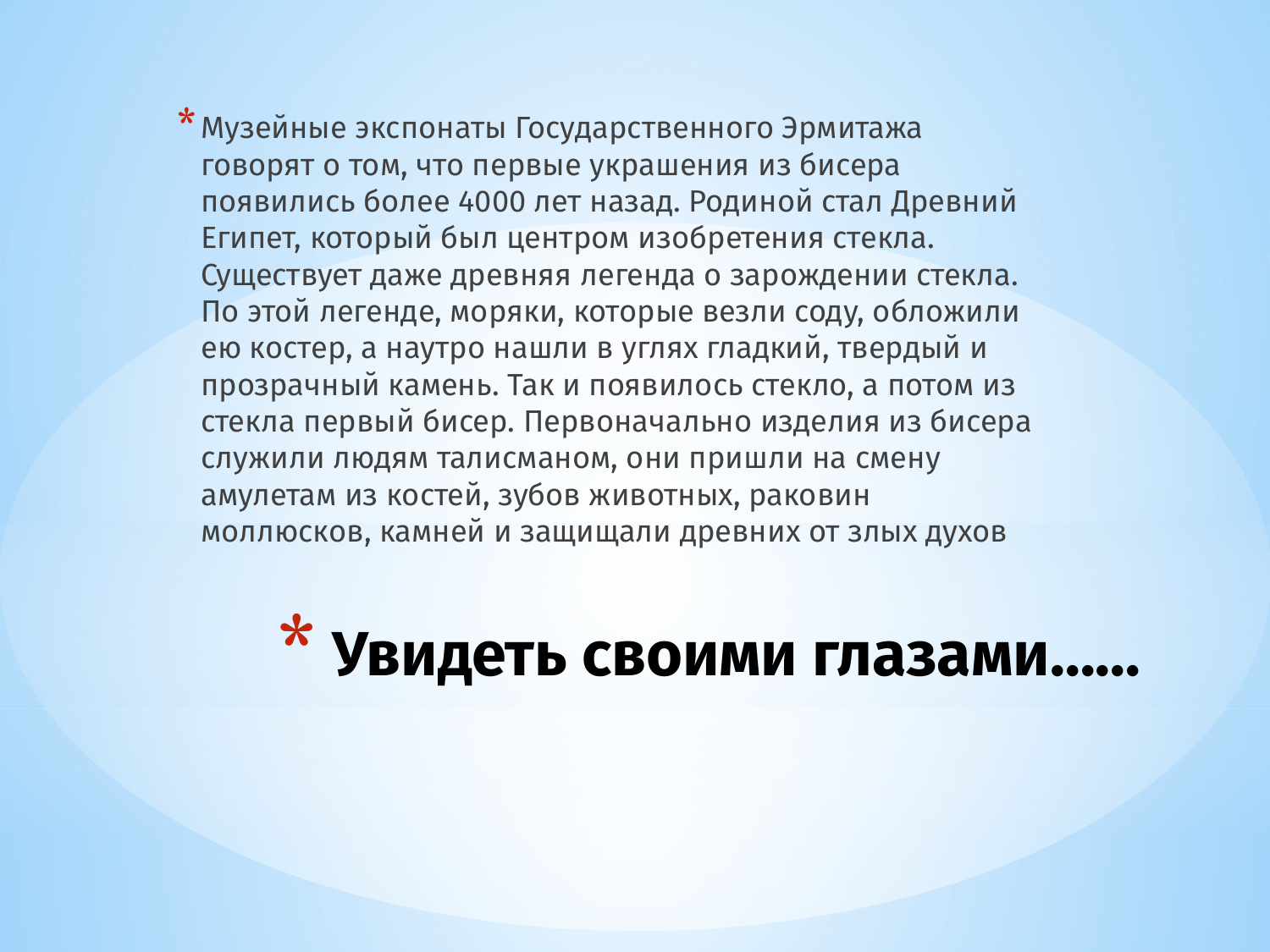

Музейные экспонаты Государственного Эрмитажа говорят о том, что первые украшения из бисера появились более 4000 лет назад. Родиной стал Древний Египет, который был центром изобретения стекла. Существует даже древняя легенда о зарождении стекла. По этой легенде, моряки, которые везли соду, обложили ею костер, а наутро нашли в углях гладкий, твердый и прозрачный камень. Так и появилось стекло, а потом из стекла первый бисер. Первоначально изделия из бисера служили людям талисманом, они пришли на смену амулетам из костей, зубов животных, раковин моллюсков, камней и защищали древних от злых духов
# Увидеть своими глазами……